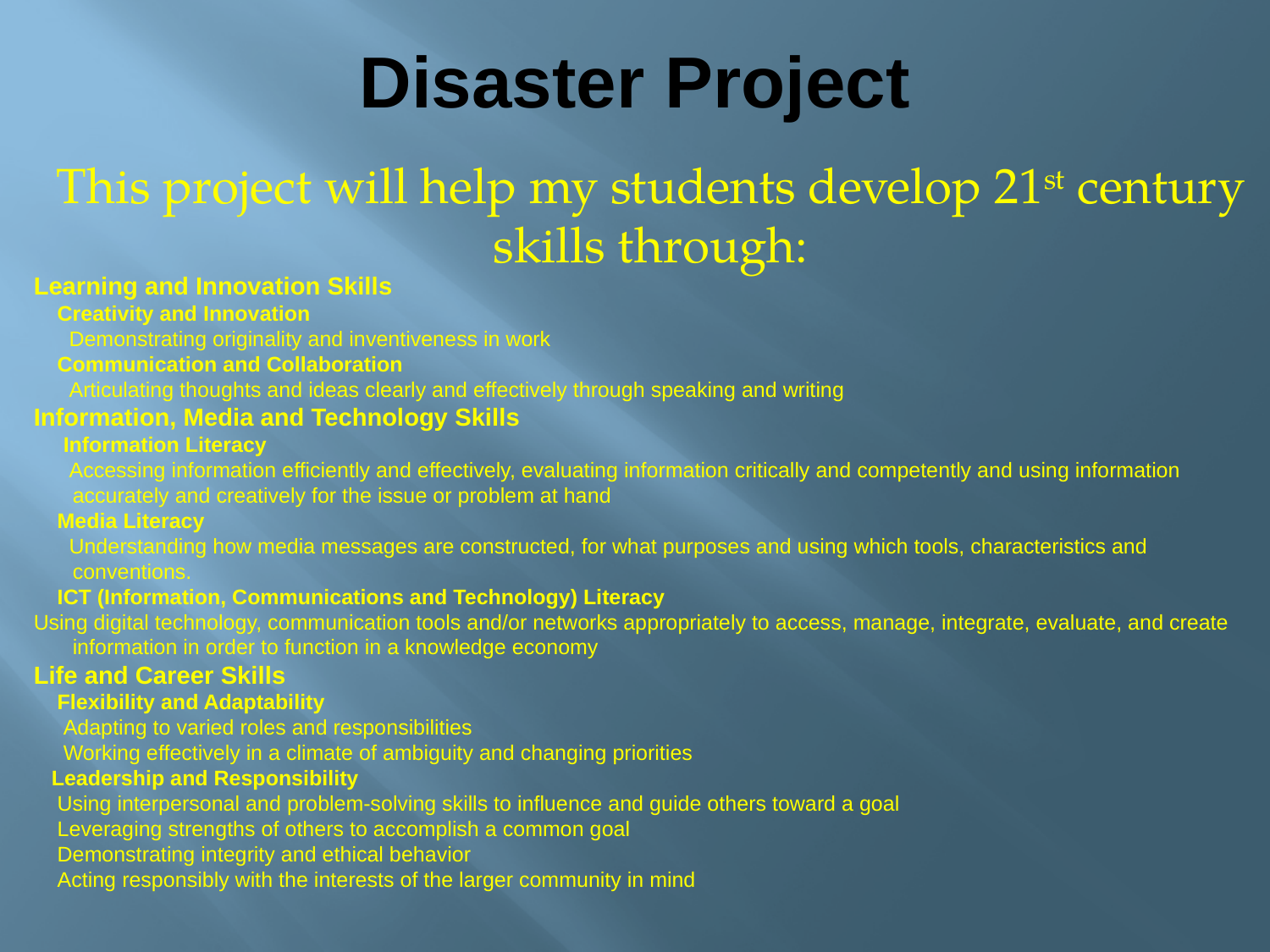

# Disaster Project
This project will help my students develop 21st century skills through:
Learning and Innovation Skills
    Creativity and Innovation
      Demonstrating originality and inventiveness in work
    Communication and Collaboration
      Articulating thoughts and ideas clearly and effectively through speaking and writing
Information, Media and Technology Skills
     Information Literacy
      Accessing information efficiently and effectively, evaluating information critically and competently and using information accurately and creatively for the issue or problem at hand
    Media Literacy
      Understanding how media messages are constructed, for what purposes and using which tools, characteristics and conventions.
    ICT (Information, Communications and Technology) Literacy
Using digital technology, communication tools and/or networks appropriately to access, manage, integrate, evaluate, and create information in order to function in a knowledge economy
Life and Career Skills
    Flexibility and Adaptability
     Adapting to varied roles and responsibilities
     Working effectively in a climate of ambiguity and changing priorities
   Leadership and Responsibility
    Using interpersonal and problem-solving skills to influence and guide others toward a goal
    Leveraging strengths of others to accomplish a common goal
    Demonstrating integrity and ethical behavior
    Acting responsibly with the interests of the larger community in mind